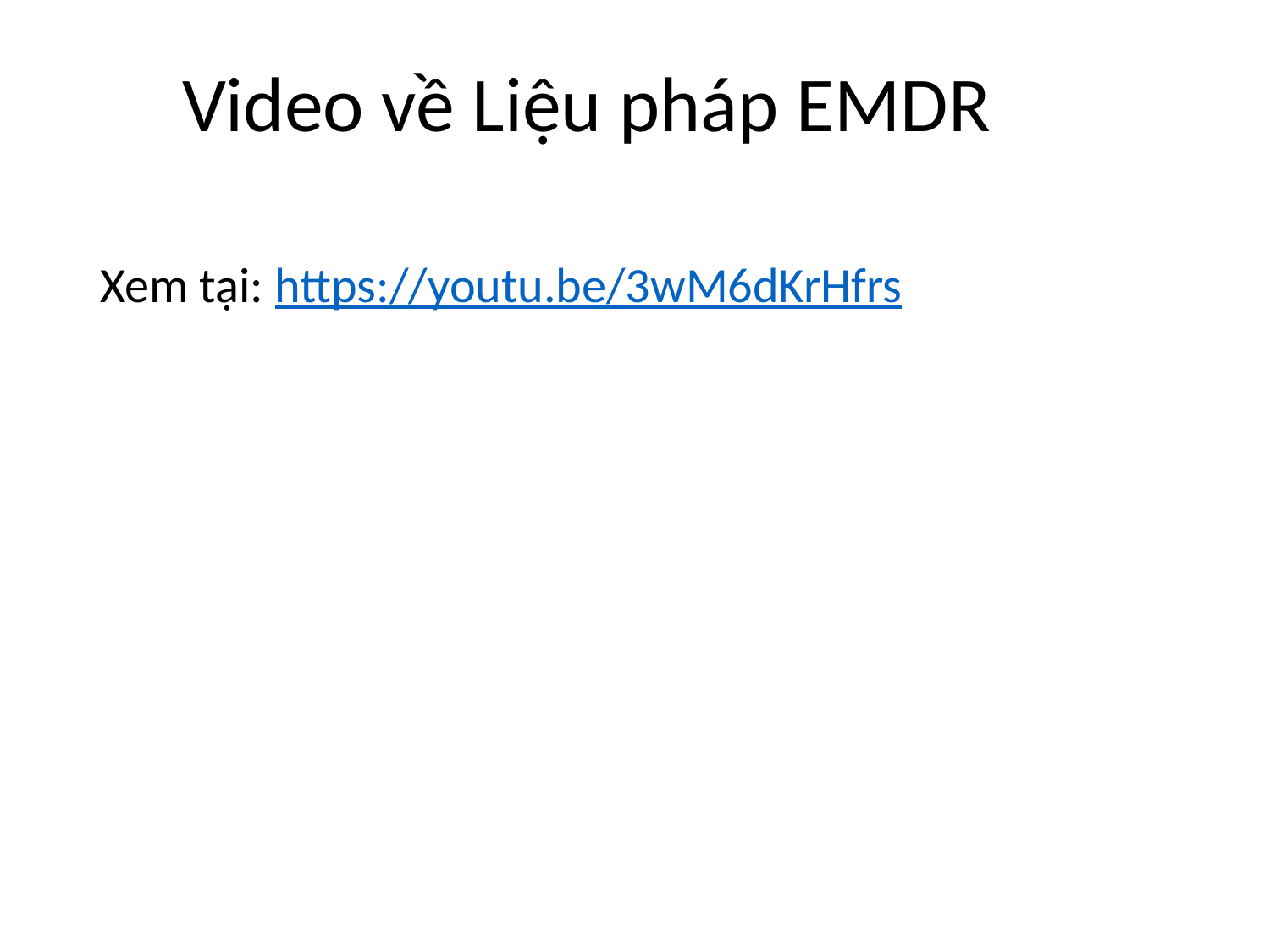

# Video về Liệu pháp EMDR
Xem tại: https://youtu.be/3wM6dKrHfrs